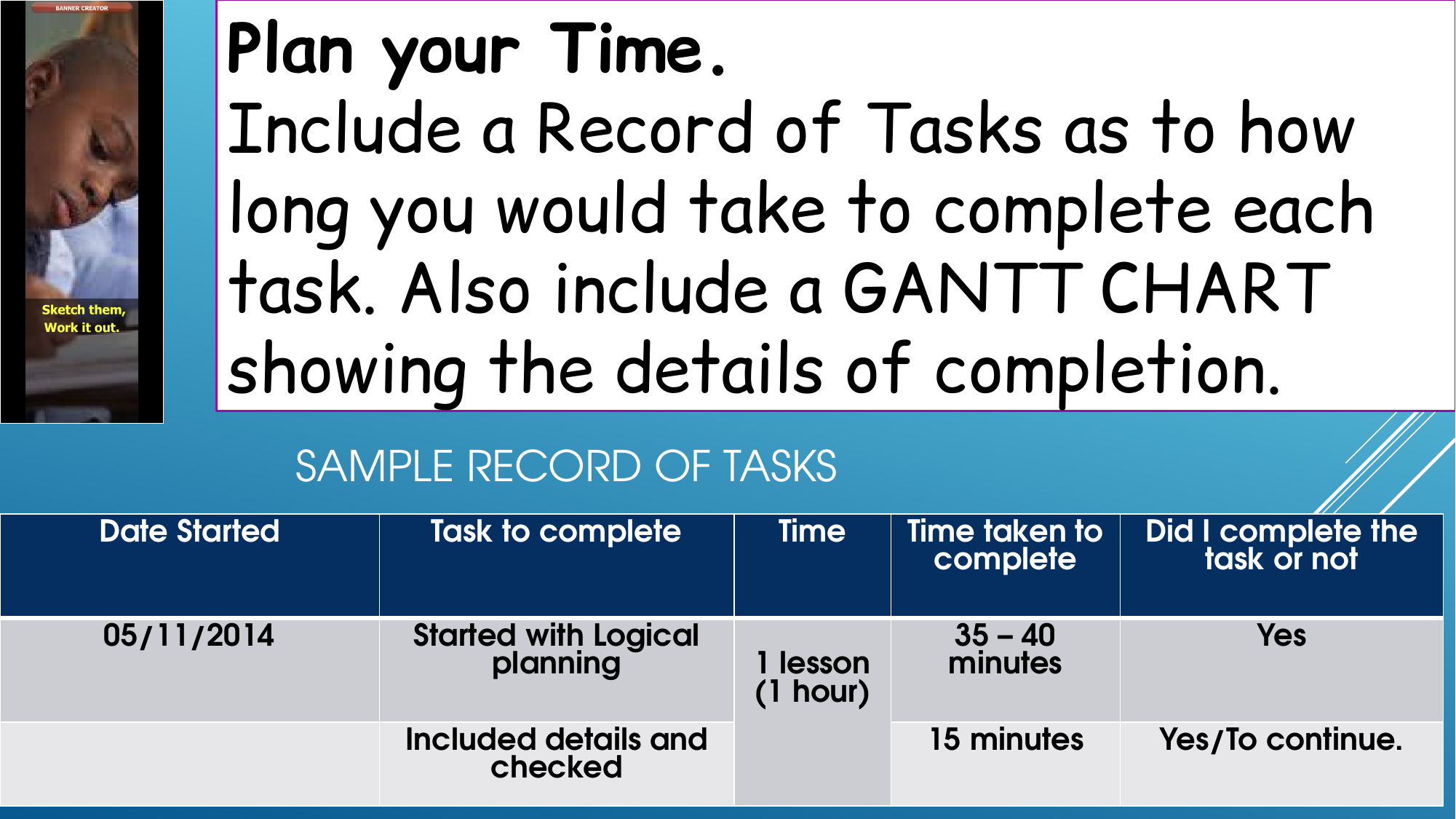

Plan your Time.
Include a Record of Tasks as to how long you would take to complete each task. Also include a GANTT CHART showing the details of completion.
SAMPLE RECORD OF TASKS
| Date Started | Task to complete | Time | Time taken to complete | Did I complete the task or not |
| --- | --- | --- | --- | --- |
| 05/11/2014 | Started with Logical planning | 1 lesson (1 hour) | 35 – 40 minutes | Yes |
|  | Included details and checked |  | 15 minutes | Yes/To continue. |